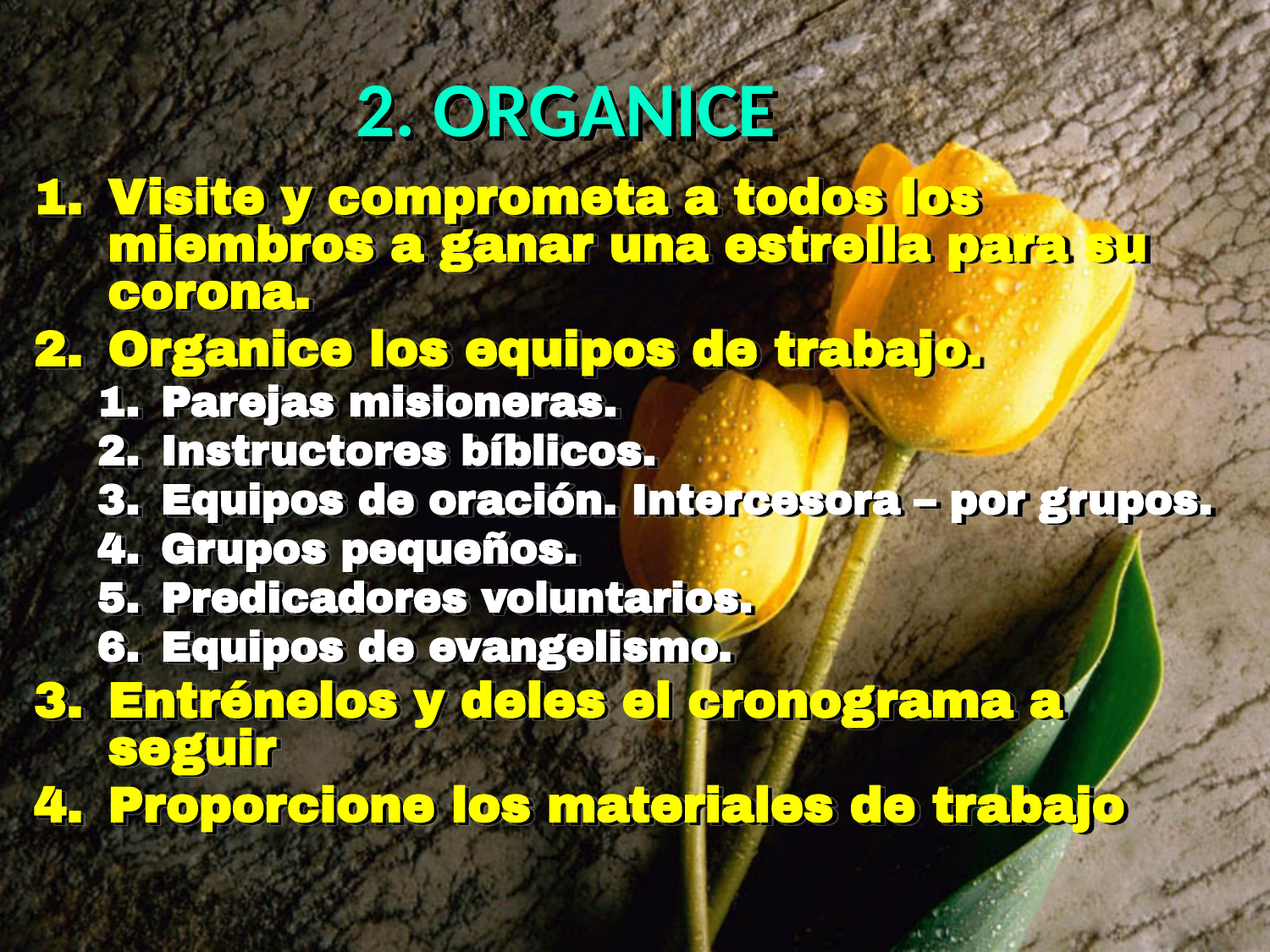

# 2. ORGANICE
Visite y comprometa a todos los miembros a ganar una estrella para su corona.
Organice los equipos de trabajo.
Parejas misioneras.
Instructores bíblicos.
Equipos de oración. Intercesora – por grupos.
Grupos pequeños.
Predicadores voluntarios.
Equipos de evangelismo.
Entrénelos y deles el cronograma a seguir
Proporcione los materiales de trabajo